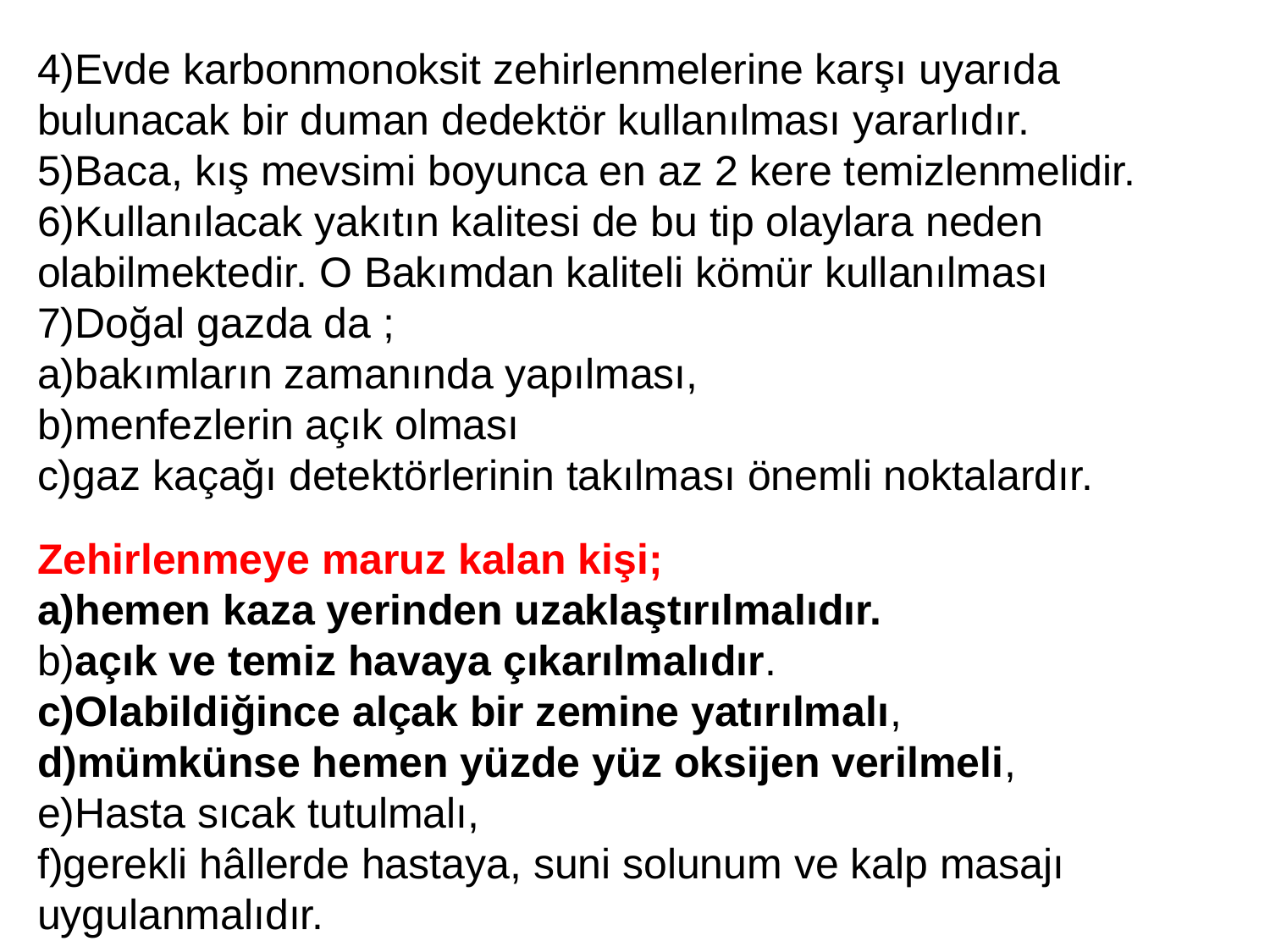

4)Evde karbonmonoksit zehirlenmelerine karşı uyarıda bulunacak bir duman dedektör kullanılması yararlıdır.
5)Baca, kış mevsimi boyunca en az 2 kere temizlenmelidir.
6)Kullanılacak yakıtın kalitesi de bu tip olaylara neden olabilmektedir. O Bakımdan kaliteli kömür kullanılması
7)Doğal gazda da ;
a)bakımların zamanında yapılması,
b)menfezlerin açık olması
c)gaz kaçağı detektörlerinin takılması önemli noktalardır.
Zehirlenmeye maruz kalan kişi;
a)hemen kaza yerinden uzaklaştırılmalıdır.
b)açık ve temiz havaya çıkarılmalıdır.
c)Olabildiğince alçak bir zemine yatırılmalı,
d)mümkünse hemen yüzde yüz oksijen verilmeli,
e)Hasta sıcak tutulmalı,
f)gerekli hâllerde hastaya, suni solunum ve kalp masajı uygulanmalıdır.